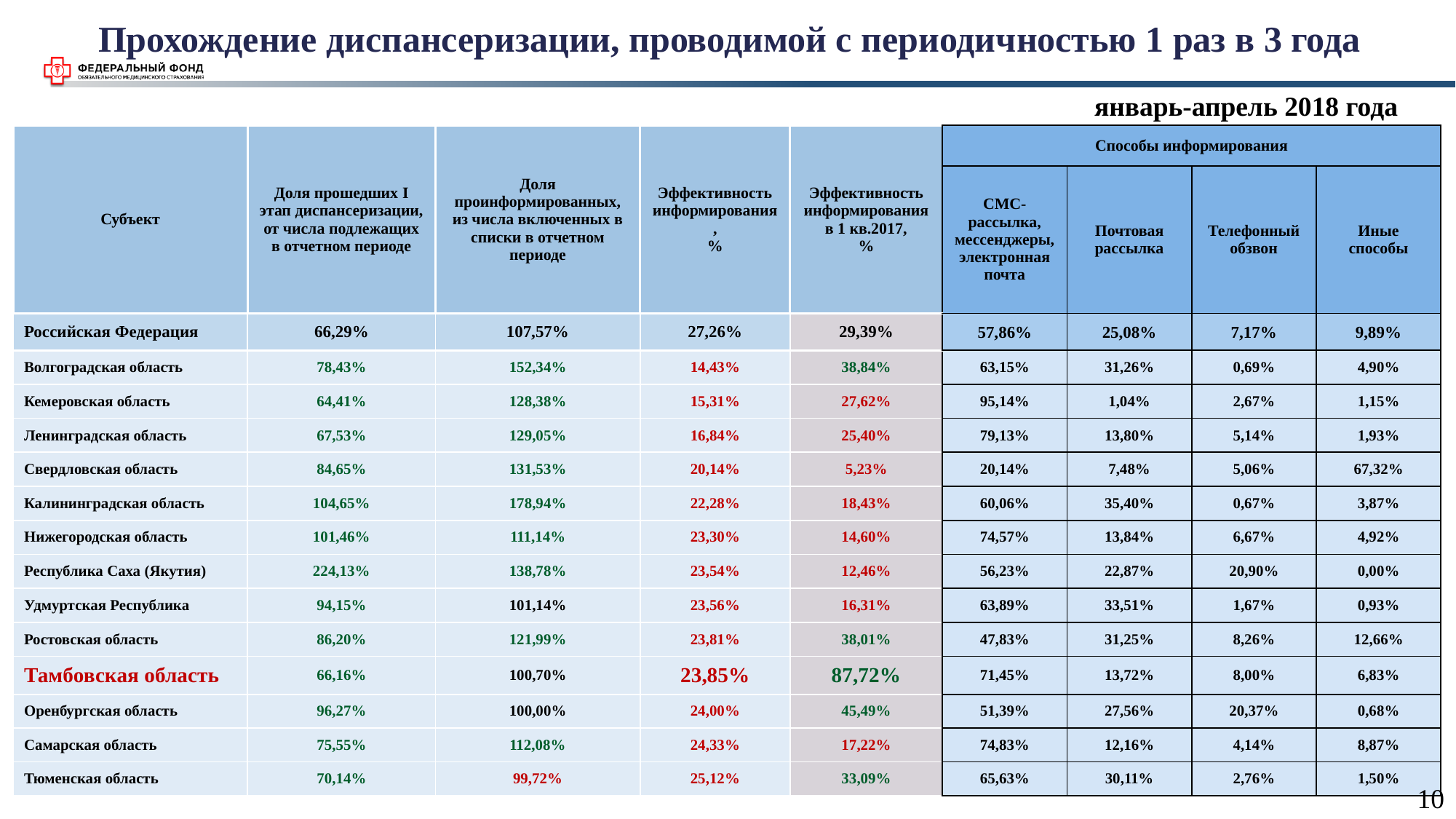

Прохождение диспансеризации, проводимой с периодичностью 1 раз в 3 года
январь-апрель 2018 года
| Субъект | Доля прошедших I этап диспансеризации, от числа подлежащих в отчетном периоде | Доля проинформированных, из числа включенных в списки в отчетном периоде | Эффективность информирования, % | Эффективность информирования в 1 кв.2017, % | Способы информирования |  |  |  |
| --- | --- | --- | --- | --- | --- | --- | --- | --- |
|  |  |  |  |  | СМС-рассылка, мессенджеры, электронная почта | Почтовая рассылка | Телефонный обзвон | Иные способы |
| Российская Федерация | 66,29% | 107,57% | 27,26% | 29,39% | 57,86% | 25,08% | 7,17% | 9,89% |
| Волгоградская область | 78,43% | 152,34% | 14,43% | 38,84% | 63,15% | 31,26% | 0,69% | 4,90% |
| Кемеровская область | 64,41% | 128,38% | 15,31% | 27,62% | 95,14% | 1,04% | 2,67% | 1,15% |
| Ленинградская область | 67,53% | 129,05% | 16,84% | 25,40% | 79,13% | 13,80% | 5,14% | 1,93% |
| Свердловская область | 84,65% | 131,53% | 20,14% | 5,23% | 20,14% | 7,48% | 5,06% | 67,32% |
| Калининградская область | 104,65% | 178,94% | 22,28% | 18,43% | 60,06% | 35,40% | 0,67% | 3,87% |
| Нижегородская область | 101,46% | 111,14% | 23,30% | 14,60% | 74,57% | 13,84% | 6,67% | 4,92% |
| Республика Саха (Якутия) | 224,13% | 138,78% | 23,54% | 12,46% | 56,23% | 22,87% | 20,90% | 0,00% |
| Удмуртская Республика | 94,15% | 101,14% | 23,56% | 16,31% | 63,89% | 33,51% | 1,67% | 0,93% |
| Ростовская область | 86,20% | 121,99% | 23,81% | 38,01% | 47,83% | 31,25% | 8,26% | 12,66% |
| Тамбовская область | 66,16% | 100,70% | 23,85% | 87,72% | 71,45% | 13,72% | 8,00% | 6,83% |
| Оренбургская область | 96,27% | 100,00% | 24,00% | 45,49% | 51,39% | 27,56% | 20,37% | 0,68% |
| Самарская область | 75,55% | 112,08% | 24,33% | 17,22% | 74,83% | 12,16% | 4,14% | 8,87% |
| Тюменская область | 70,14% | 99,72% | 25,12% | 33,09% | 65,63% | 30,11% | 2,76% | 1,50% |
10